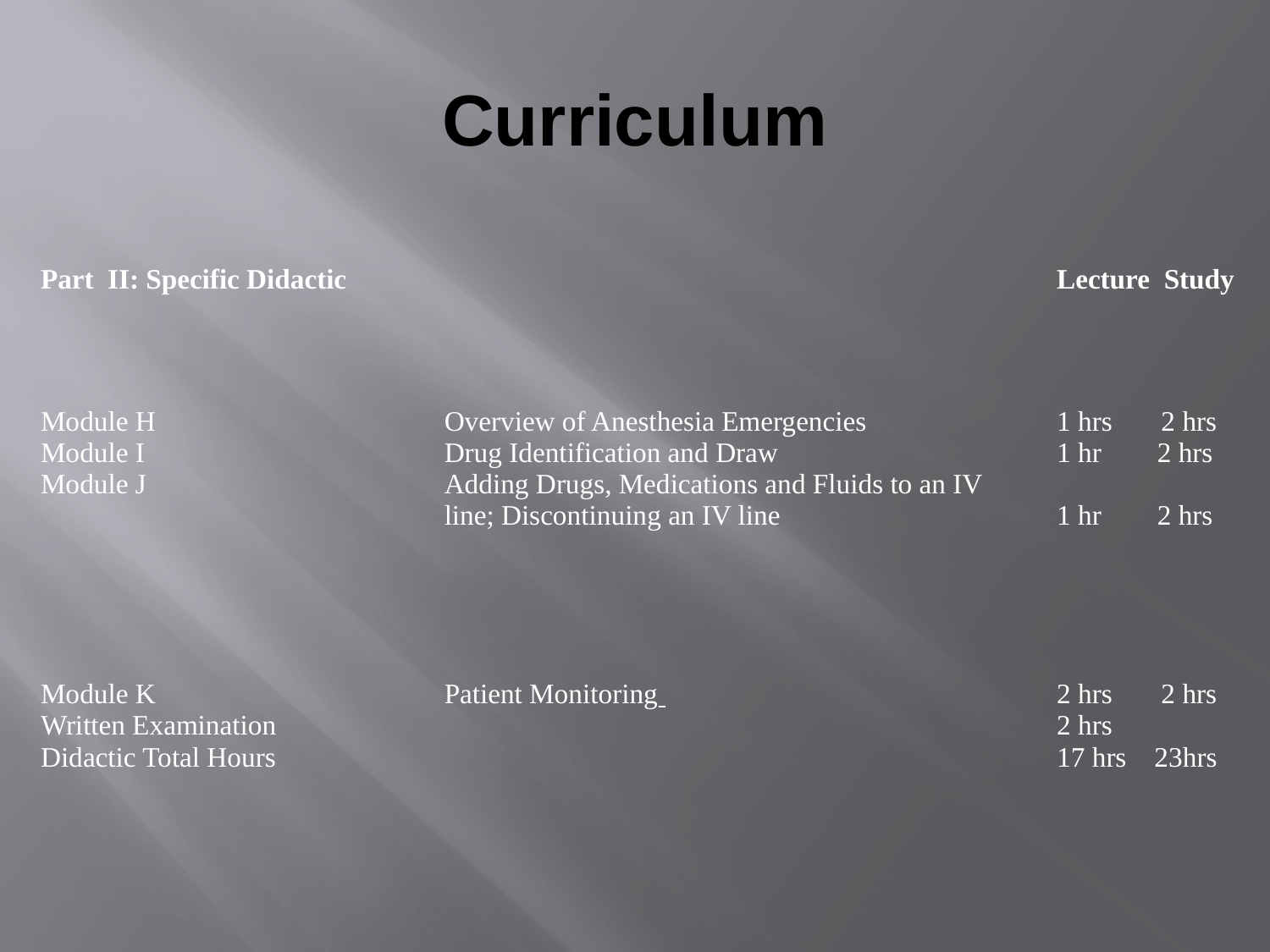

# Curriculum
| Part II: Specific Didactic |  | Lecture Study |
| --- | --- | --- |
| Module H Module I Module J | Overview of Anesthesia Emergencies Drug Identification and Draw Adding Drugs, Medications and Fluids to an IV line; Discontinuing an IV line | 1 hrs 2 hrs 1 hr 2 hrs 1 hr 2 hrs |
| Module K Written Examination Didactic Total Hours | Patient Monitoring | 2 hrs 2 hrs 2 hrs 17 hrs 23hrs |
|  |  |  |